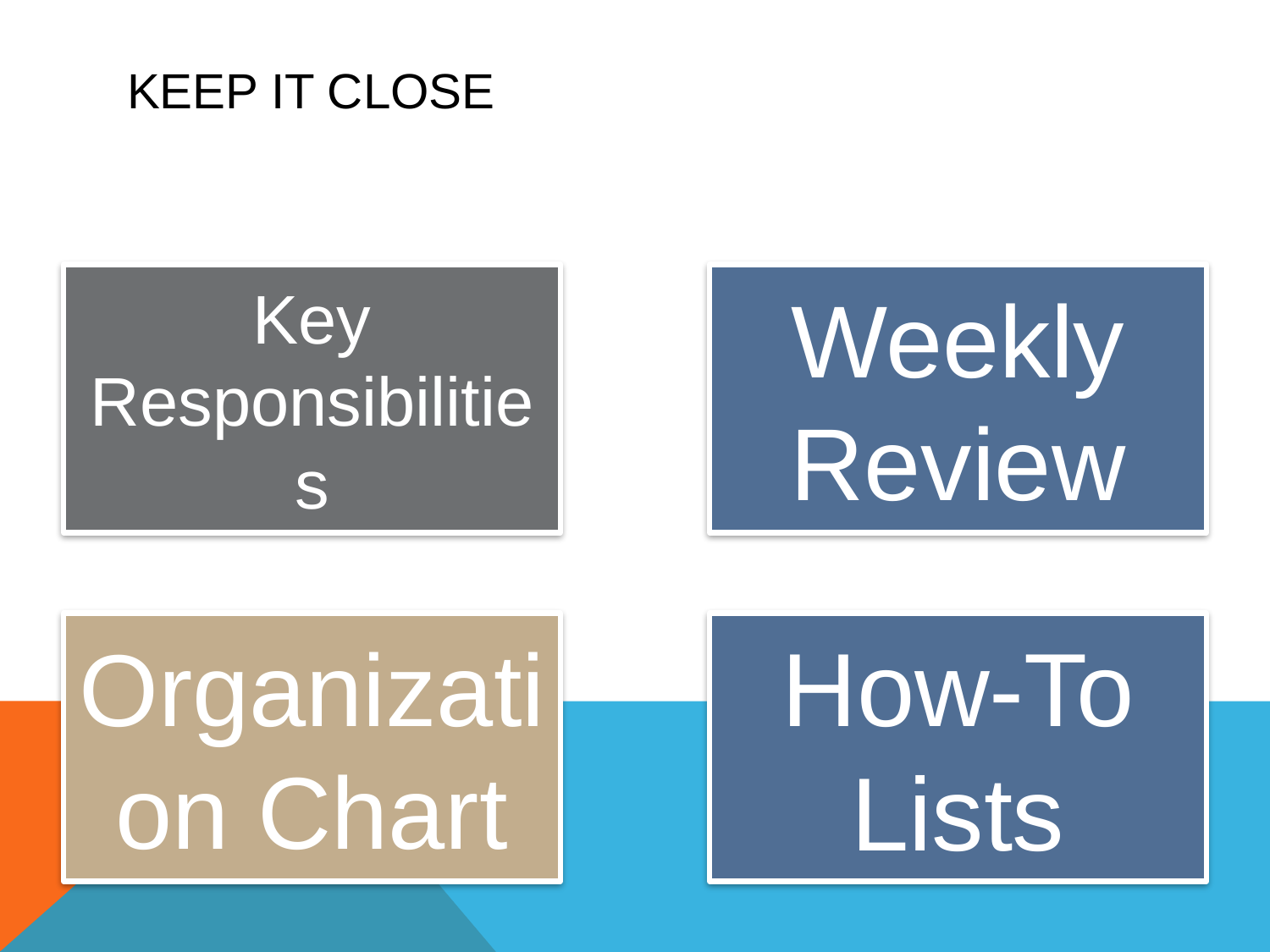

# Keep It Close
Key Responsibilities
Weekly Review
Organization Chart
How-To Lists